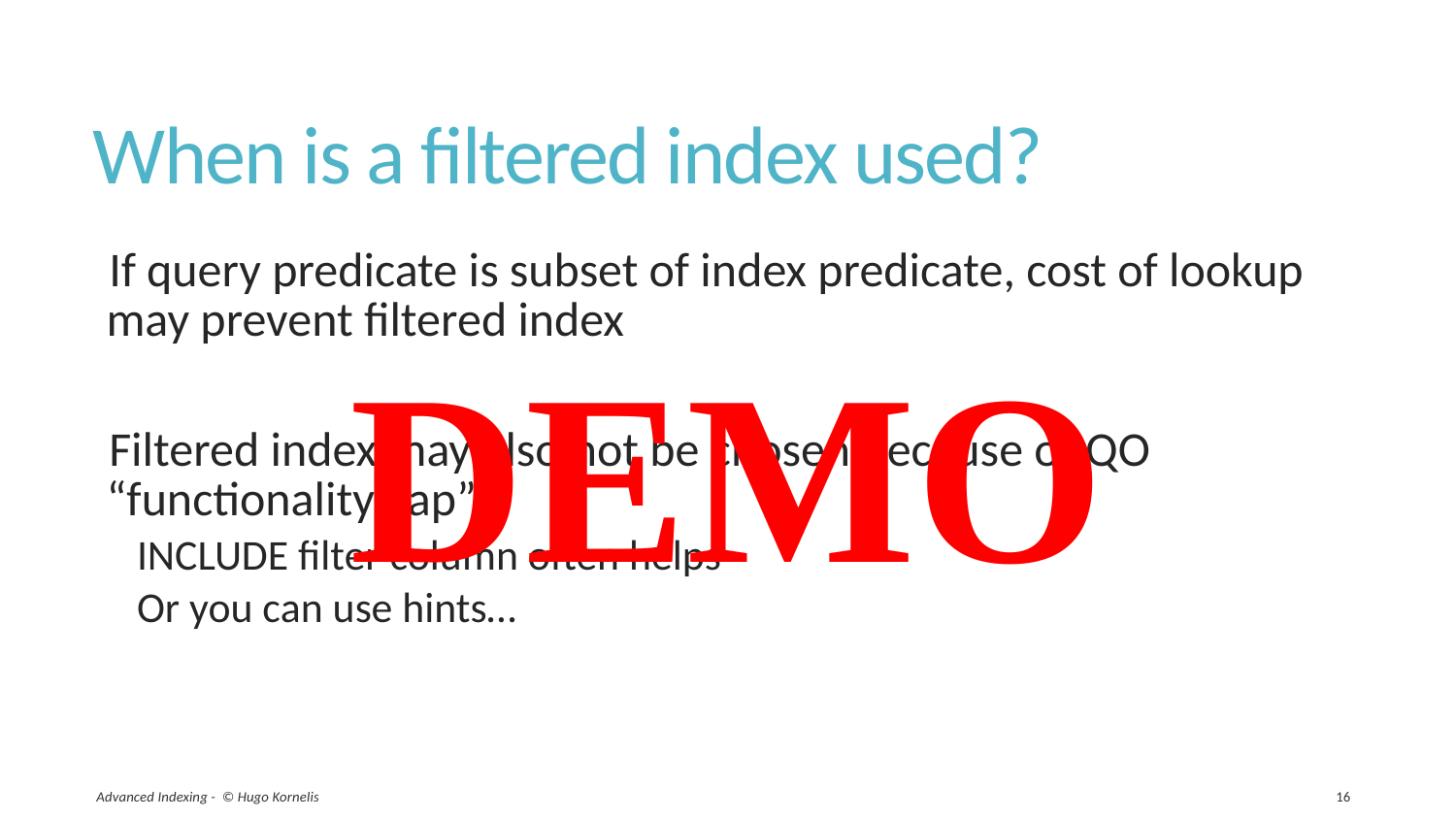

# When is a filtered index used?
If query predicate is subset of index predicate, cost of lookup may prevent filtered index

Filtered index may also not be chosen because of QO “functionality gap”.
INCLUDE filter column often helps
Or you can use hints…
DEMO
Advanced Indexing -  © Hugo Kornelis
16